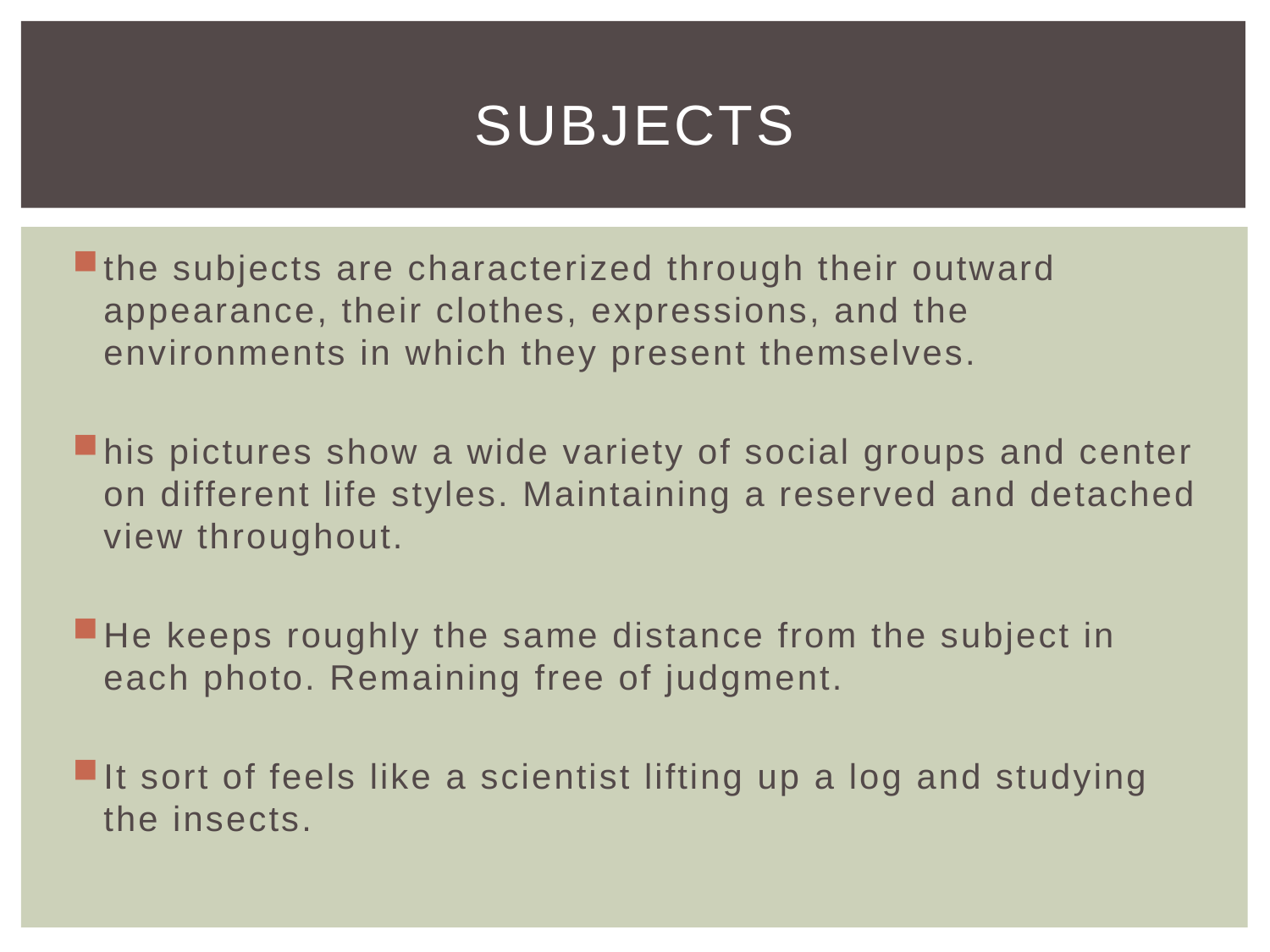

# Subjects
the subjects are characterized through their outward appearance, their clothes, expressions, and the environments in which they present themselves.

his pictures show a wide variety of social groups and center on different life styles. Maintaining a reserved and detached view throughout.

He keeps roughly the same distance from the subject in each photo. Remaining free of judgment.

It sort of feels like a scientist lifting up a log and studying the insects.